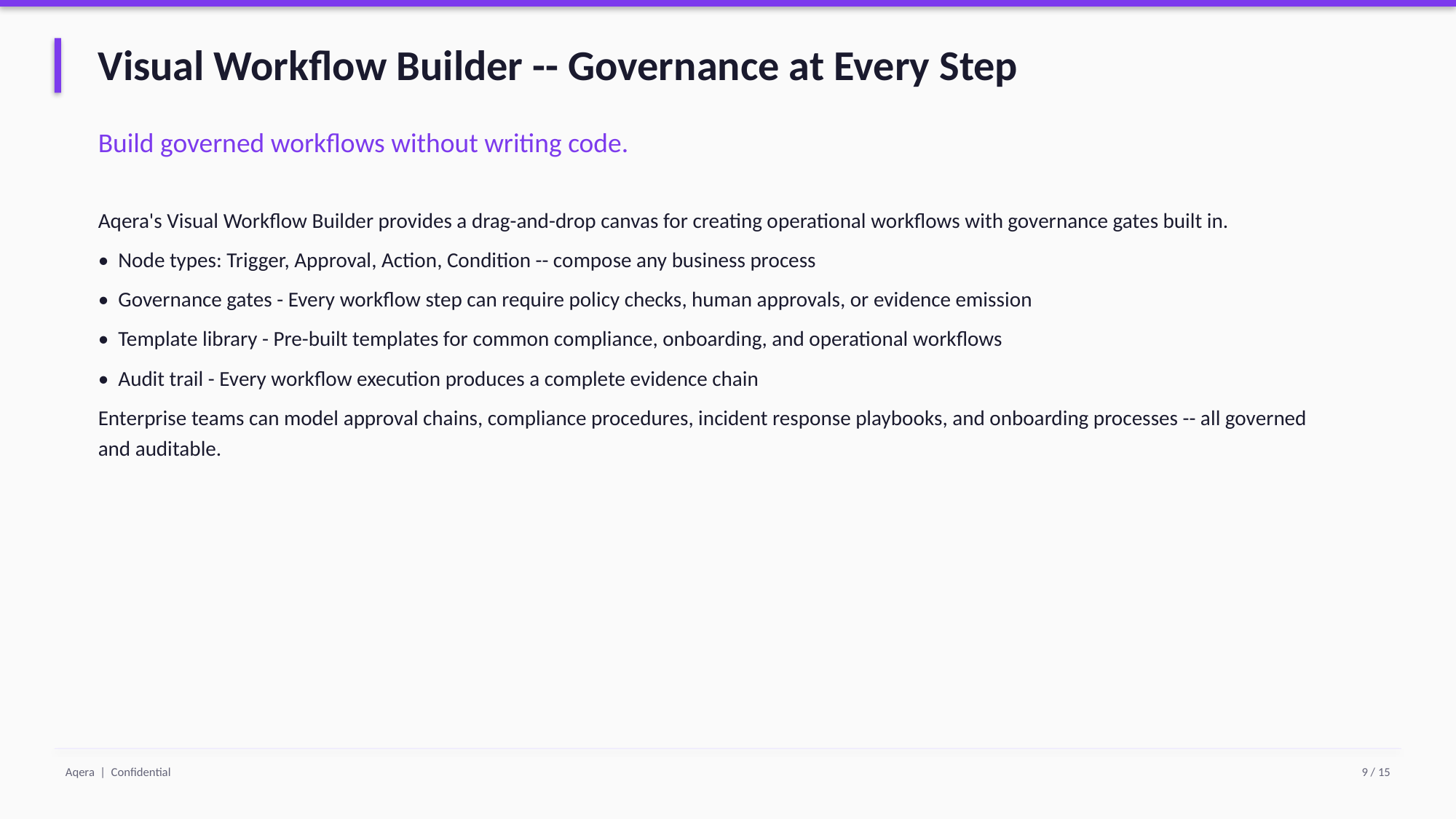

Visual Workflow Builder -- Governance at Every Step

Build governed workflows without writing code.
Aqera's Visual Workflow Builder provides a drag-and-drop canvas for creating operational workflows with governance gates built in.
•  Node types: Trigger, Approval, Action, Condition -- compose any business process
•  Governance gates - Every workflow step can require policy checks, human approvals, or evidence emission
•  Template library - Pre-built templates for common compliance, onboarding, and operational workflows
•  Audit trail - Every workflow execution produces a complete evidence chain
Enterprise teams can model approval chains, compliance procedures, incident response playbooks, and onboarding processes -- all governed and auditable.

Aqera  |  Confidential
9 / 15